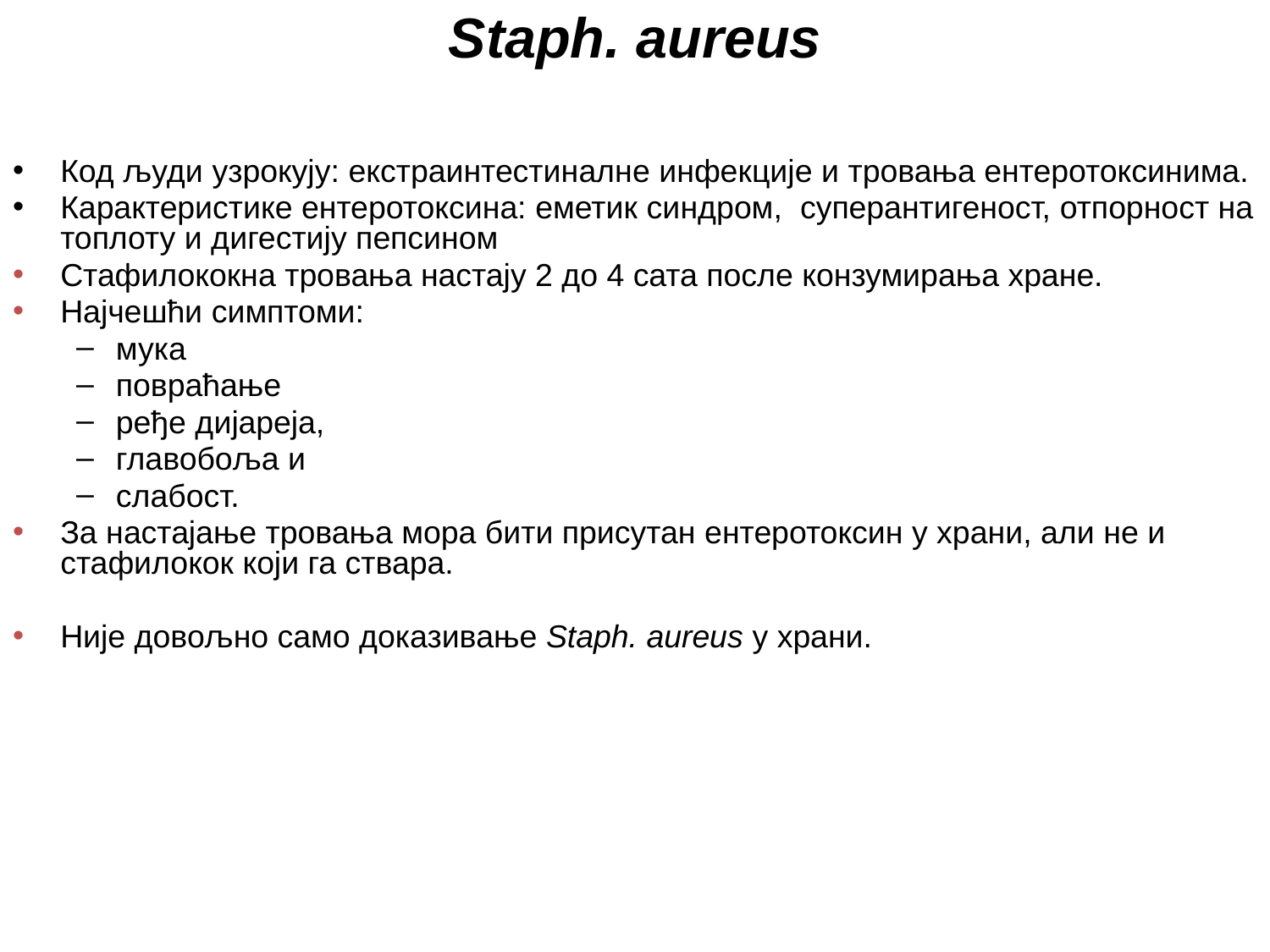

Staph. aureus
Код људи узрокују: екстраинтестиналне инфекције и тровања ентеротоксинима.
Карактеристике ентеротоксина: еметик синдром,  суперантигеност, отпорност на топлоту и дигестију пепсином
Стафилококна тровања настају 2 до 4 сата после конзумирања хране.
Најчешћи симптоми:
мука
повраћање
ређе дијареја,
главобоља и
слабост.
За настајање тровања мора бити присутан ентеротоксин у храни, али не и стафилокок који га ствара.

Није довољно само доказивање Staph. aureus у храни.